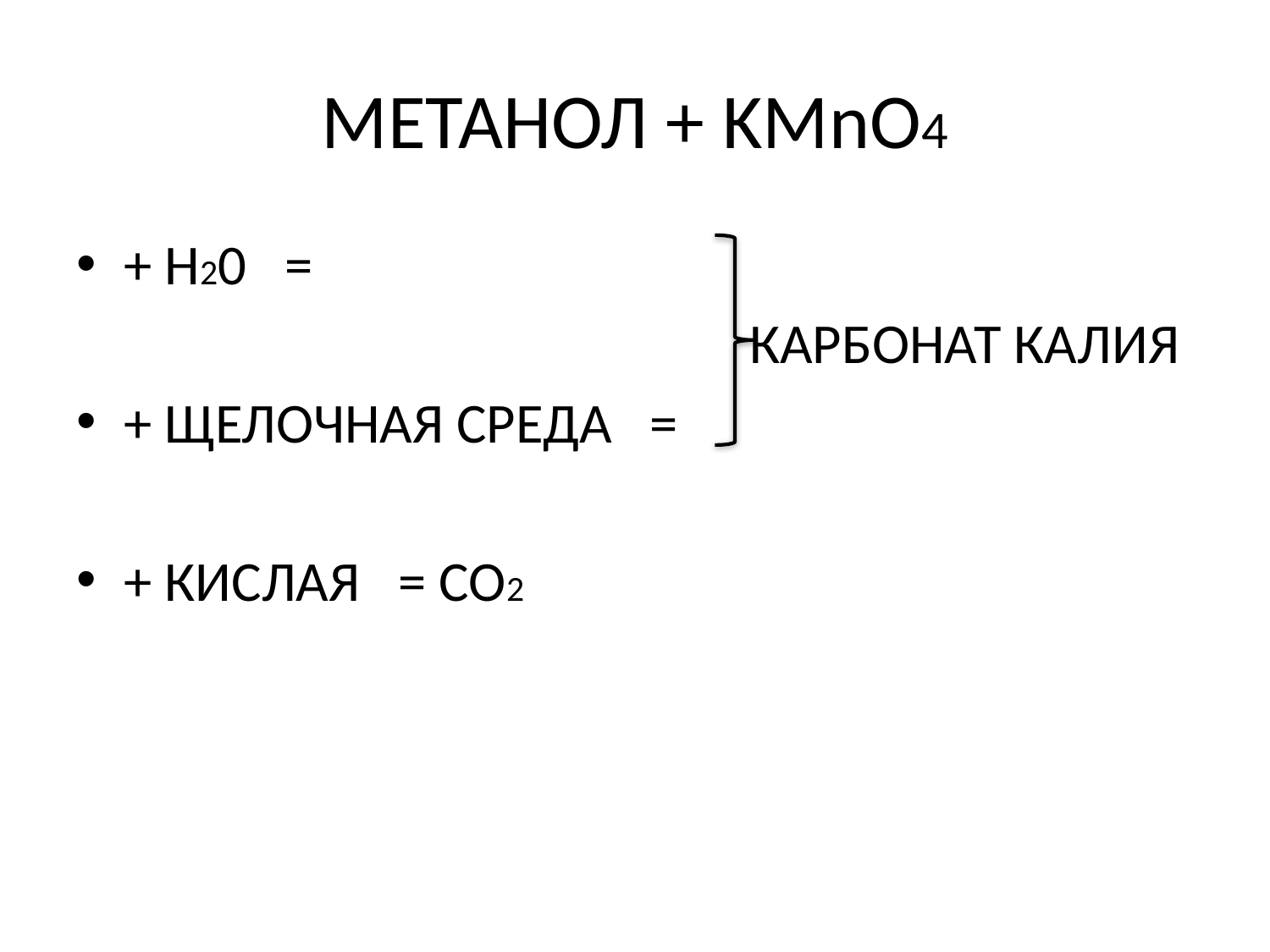

# МЕТАНОЛ + KMnO4
+ H20   =
                                                     КАРБОНАТ КАЛИЯ
+ ЩЕЛОЧНАЯ СРЕДА   =

+ КИСЛАЯ   = СО2